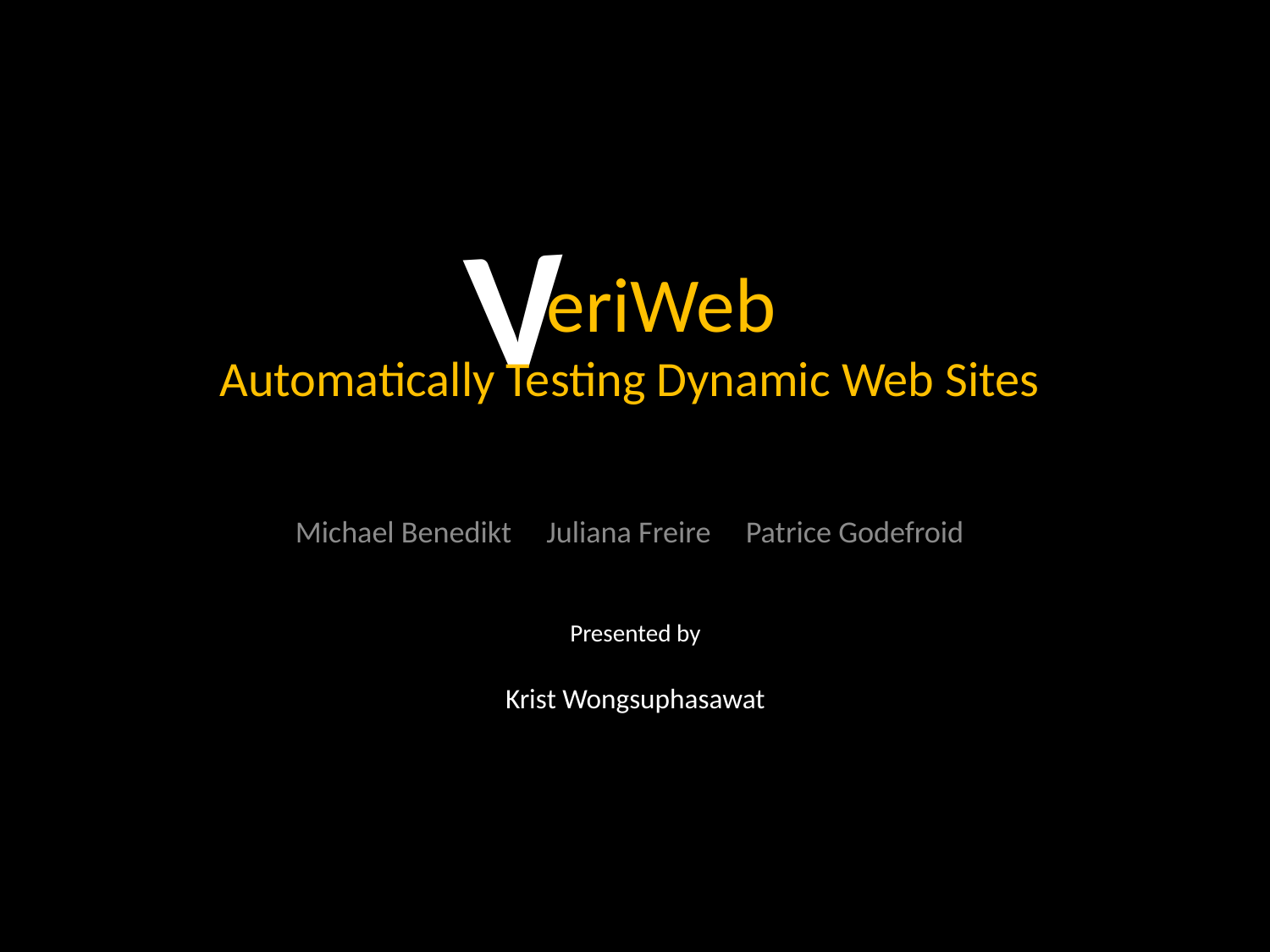

V
   eriWeb
Automatically Testing Dynamic Web Sites
Michael Benedikt     Juliana Freire     Patrice Godefroid
Presented by

Krist Wongsuphasawat